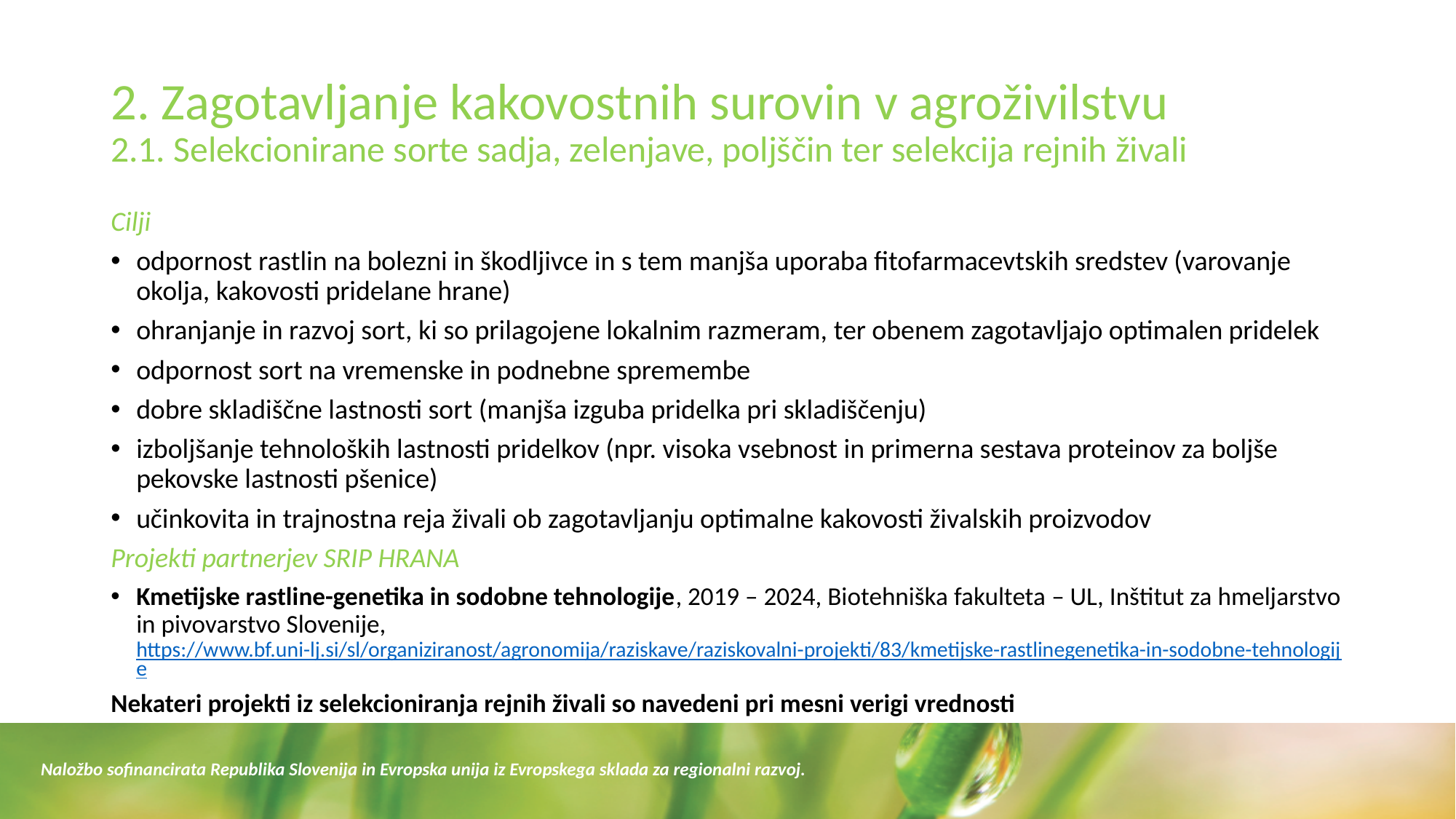

# 2. Zagotavljanje kakovostnih surovin v agroživilstvu 2.1. Selekcionirane sorte sadja, zelenjave, poljščin ter selekcija rejnih živali
Cilji
odpornost rastlin na bolezni in škodljivce in s tem manjša uporaba fitofarmacevtskih sredstev (varovanje okolja, kakovosti pridelane hrane)
ohranjanje in razvoj sort, ki so prilagojene lokalnim razmeram, ter obenem zagotavljajo optimalen pridelek
odpornost sort na vremenske in podnebne spremembe
dobre skladiščne lastnosti sort (manjša izguba pridelka pri skladiščenju)
izboljšanje tehnoloških lastnosti pridelkov (npr. visoka vsebnost in primerna sestava proteinov za boljše pekovske lastnosti pšenice)
učinkovita in trajnostna reja živali ob zagotavljanju optimalne kakovosti živalskih proizvodov
Projekti partnerjev SRIP HRANA
Kmetijske rastline-genetika in sodobne tehnologije, 2019 – 2024, Biotehniška fakulteta – UL, Inštitut za hmeljarstvo in pivovarstvo Slovenije, https://www.bf.uni-lj.si/sl/organiziranost/agronomija/raziskave/raziskovalni-projekti/83/kmetijske-rastlinegenetika-in-sodobne-tehnologije
Nekateri projekti iz selekcioniranja rejnih živali so navedeni pri mesni verigi vrednosti

Naložbo sofinancirata Republika Slovenija in Evropska unija iz Evropskega sklada za regionalni razvoj.